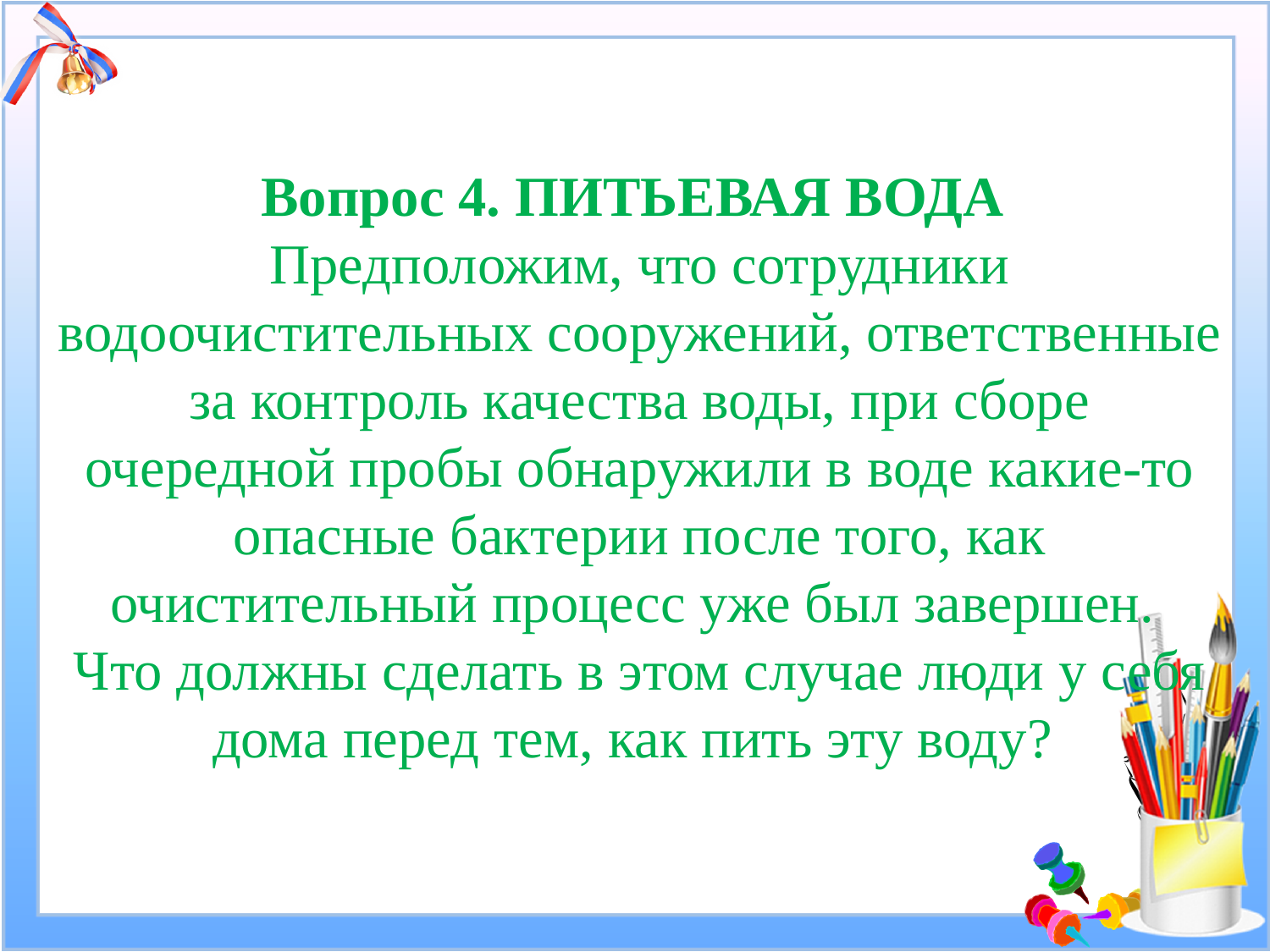

# Вопрос 4. ПИТЬЕВАЯ ВОДА
Предположим, что сотрудники водоочистительных сооружений, ответственные за контроль качества воды, при сборе очередной пробы обнаружили в воде какие-то опасные бактерии после того, как очистительный процесс уже был завершен.
Что должны сделать в этом случае люди у себя дома перед тем, как пить эту воду?